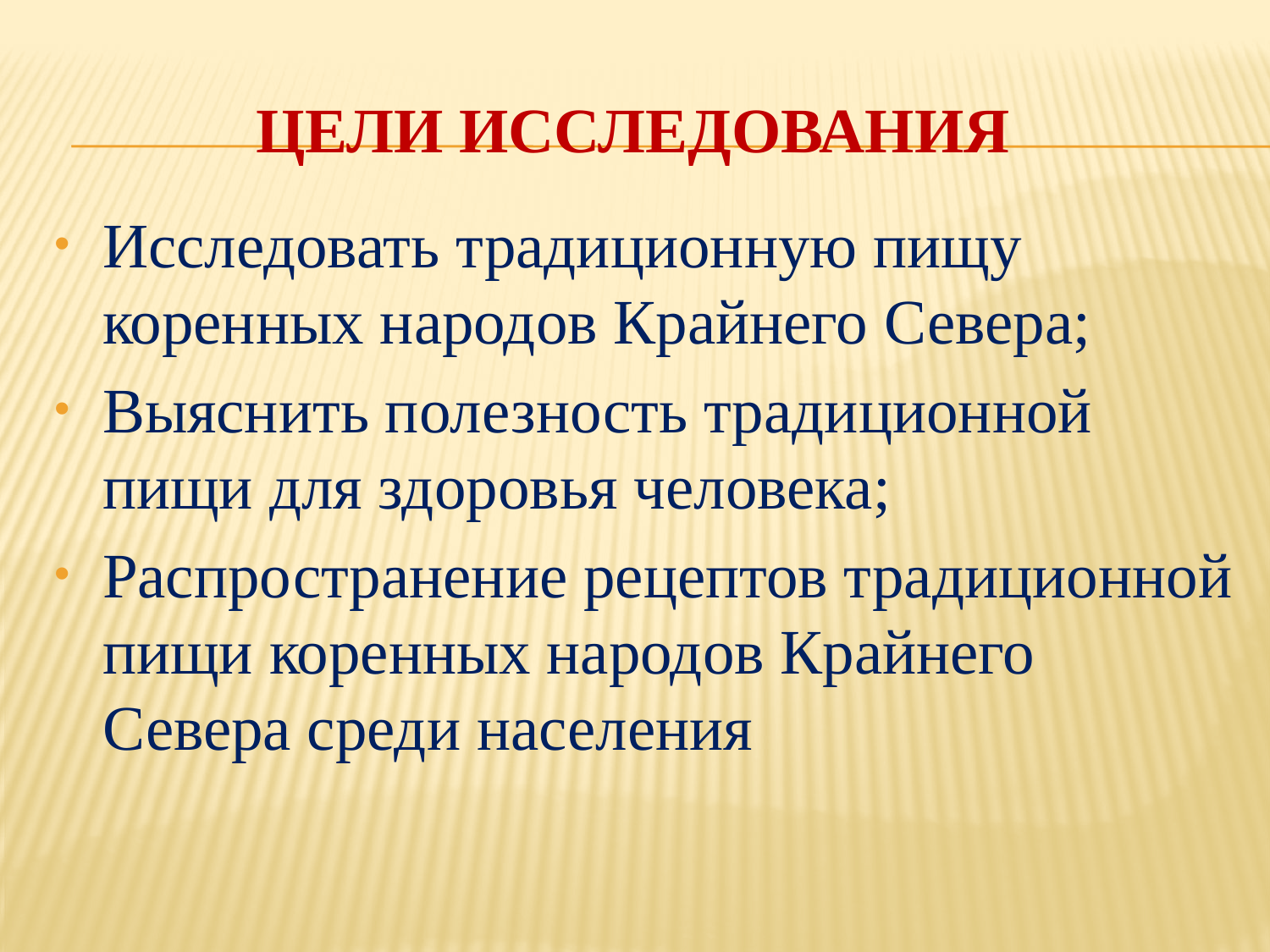

# Цели исследования
Исследовать традиционную пищу коренных народов Крайнего Севера;
Выяснить полезность традиционной пищи для здоровья человека;
Распространение рецептов традиционной пищи коренных народов Крайнего Севера среди населения